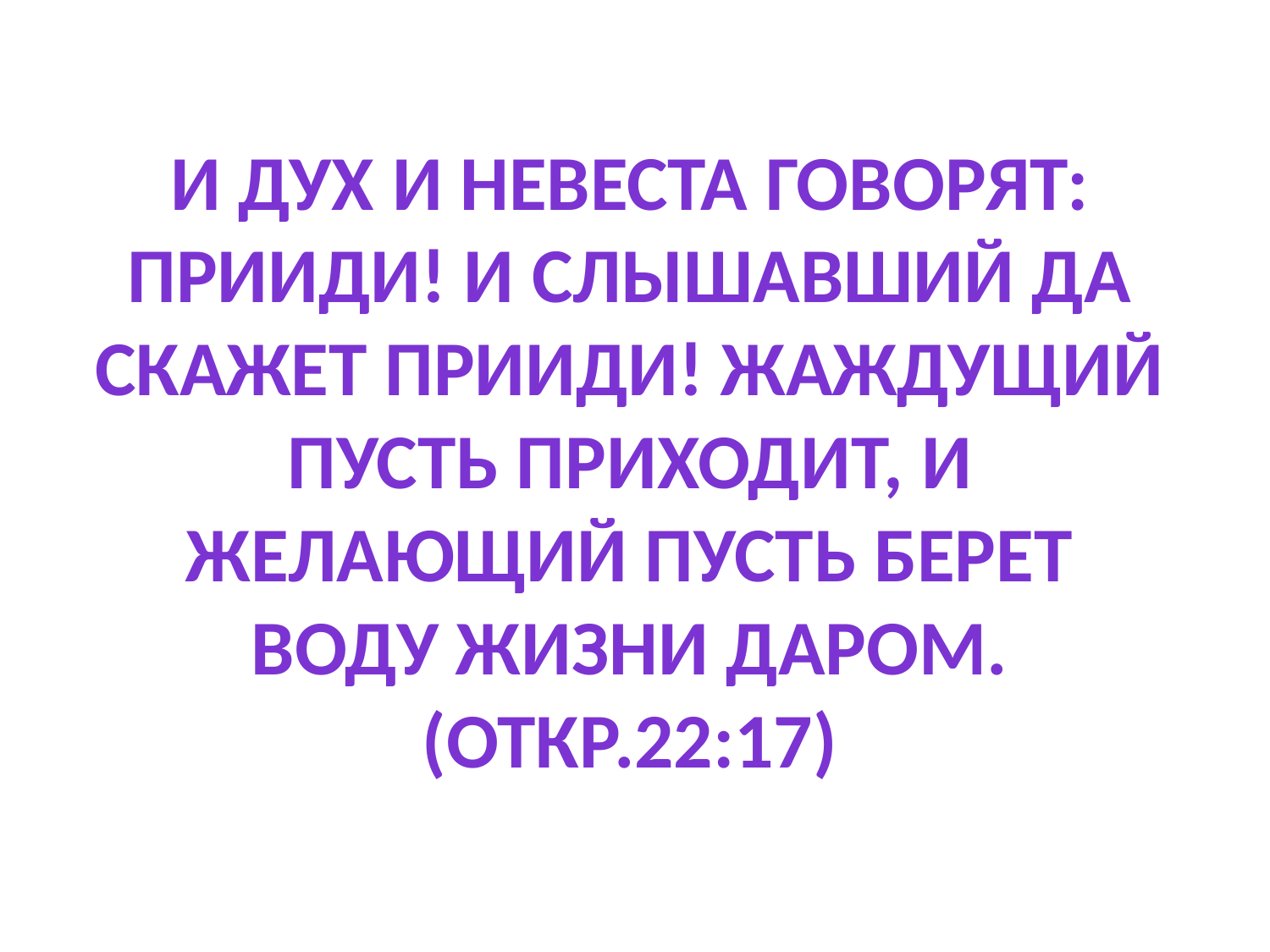

И Дух и невеста говорят: прииди! И слышавший да скажет прииди! Жаждущий пусть приходит, и желающий пусть берет воду жизни даром.
(Откр.22:17)